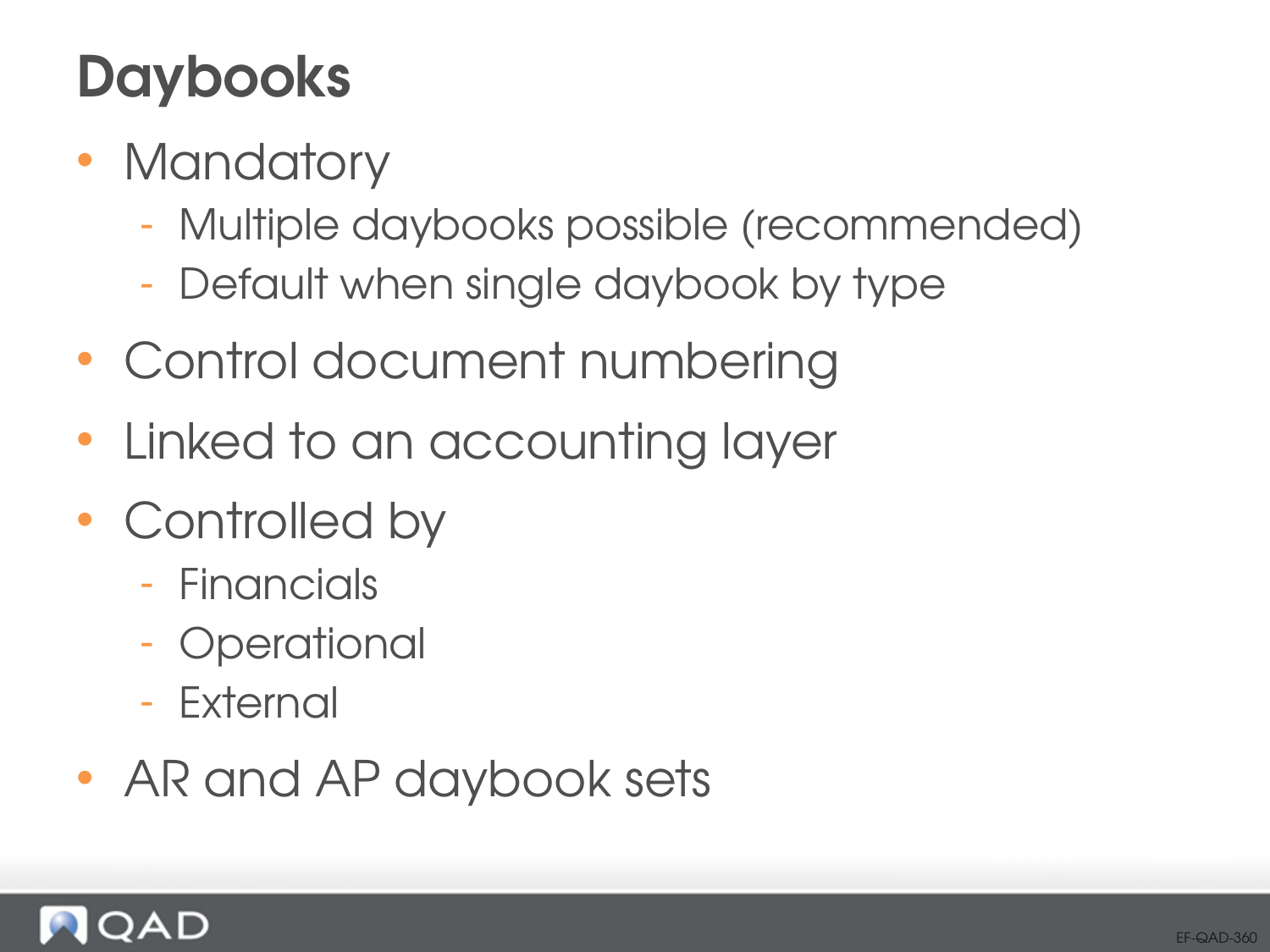

# Daybooks
Mandatory
Multiple daybooks possible (recommended)
Default when single daybook by type
Control document numbering
Linked to an accounting layer
Controlled by
Financials
Operational
External
AR and AP daybook sets

EF-QAD-360